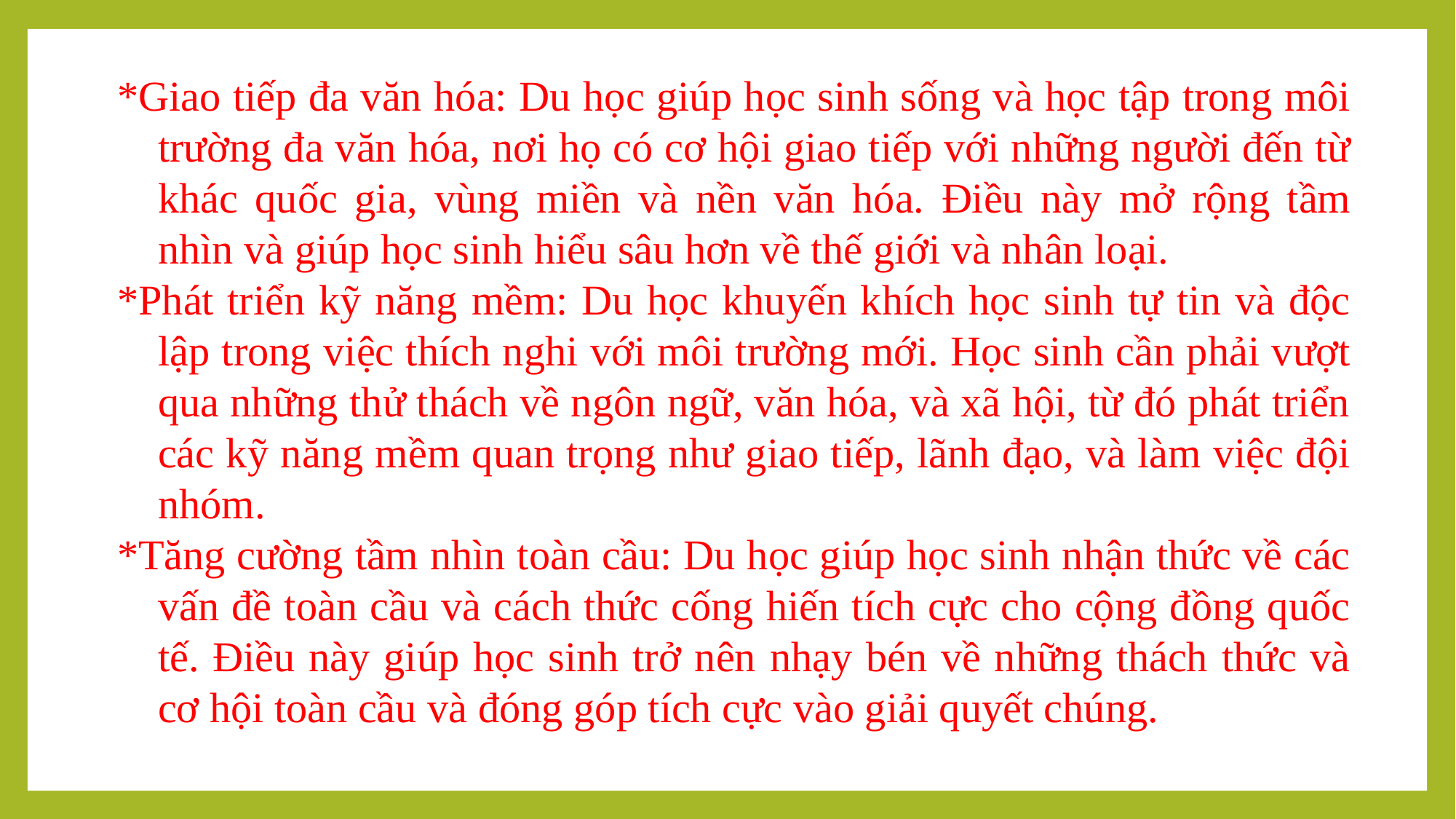

*Giao tiếp đa văn hóa: Du học giúp học sinh sống và học tập trong môi trường đa văn hóa, nơi họ có cơ hội giao tiếp với những người đến từ khác quốc gia, vùng miền và nền văn hóa. Điều này mở rộng tầm nhìn và giúp học sinh hiểu sâu hơn về thế giới và nhân loại.
*Phát triển kỹ năng mềm: Du học khuyến khích học sinh tự tin và độc lập trong việc thích nghi với môi trường mới. Học sinh cần phải vượt qua những thử thách về ngôn ngữ, văn hóa, và xã hội, từ đó phát triển các kỹ năng mềm quan trọng như giao tiếp, lãnh đạo, và làm việc đội nhóm.
*Tăng cường tầm nhìn toàn cầu: Du học giúp học sinh nhận thức về các vấn đề toàn cầu và cách thức cống hiến tích cực cho cộng đồng quốc tế. Điều này giúp học sinh trở nên nhạy bén về những thách thức và cơ hội toàn cầu và đóng góp tích cực vào giải quyết chúng.